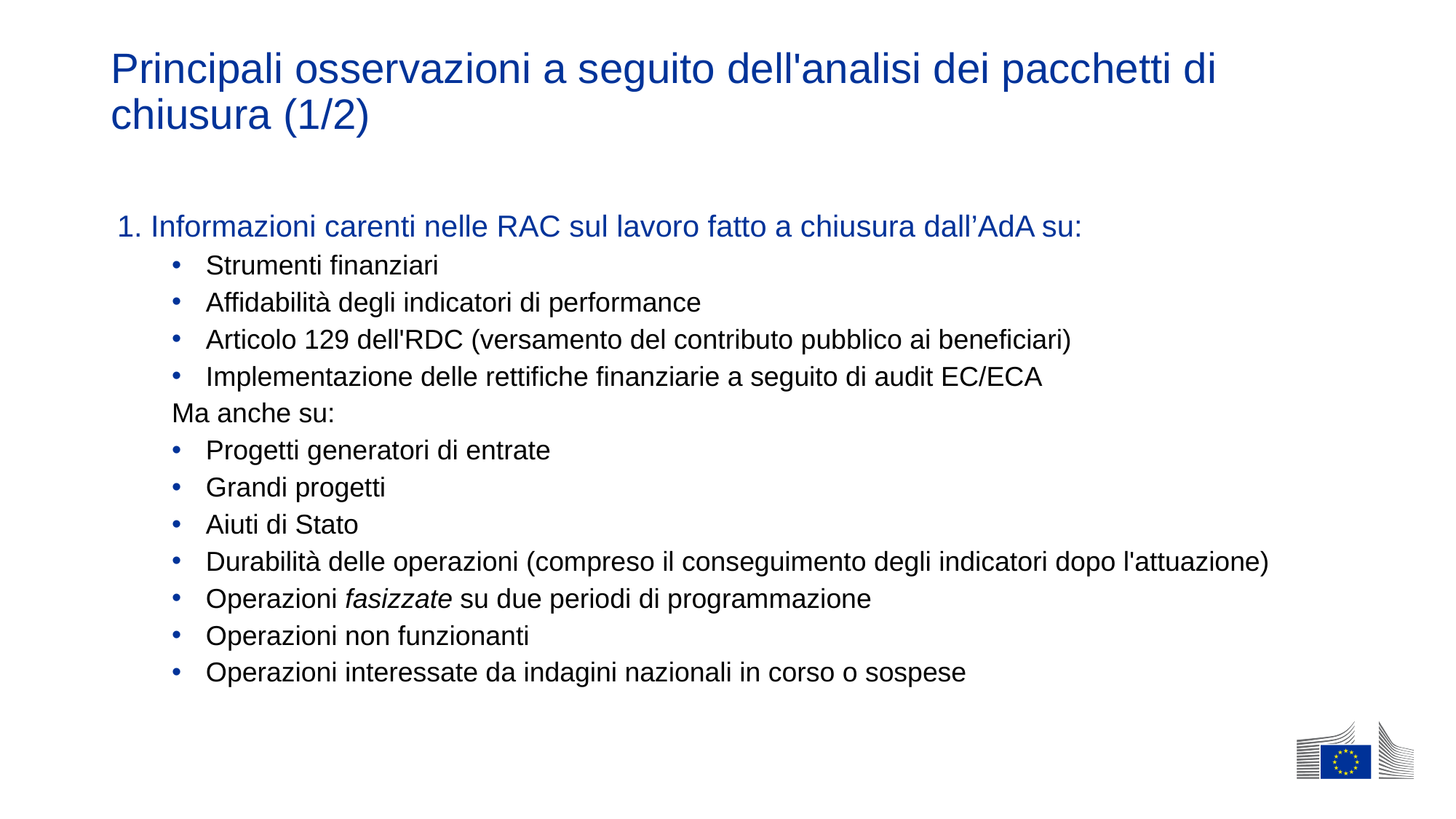

# Principali osservazioni a seguito dell'analisi dei pacchetti di chiusura (1/2)
1. Informazioni carenti nelle RAC sul lavoro fatto a chiusura dall’AdA su:
Strumenti finanziari
Affidabilità degli indicatori di performance
Articolo 129 dell'RDC (versamento del contributo pubblico ai beneficiari)
Implementazione delle rettifiche finanziarie a seguito di audit EC/ECA
Ma anche su:
Progetti generatori di entrate
Grandi progetti
Aiuti di Stato
Durabilità delle operazioni (compreso il conseguimento degli indicatori dopo l'attuazione)
Operazioni fasizzate su due periodi di programmazione
Operazioni non funzionanti
Operazioni interessate da indagini nazionali in corso o sospese